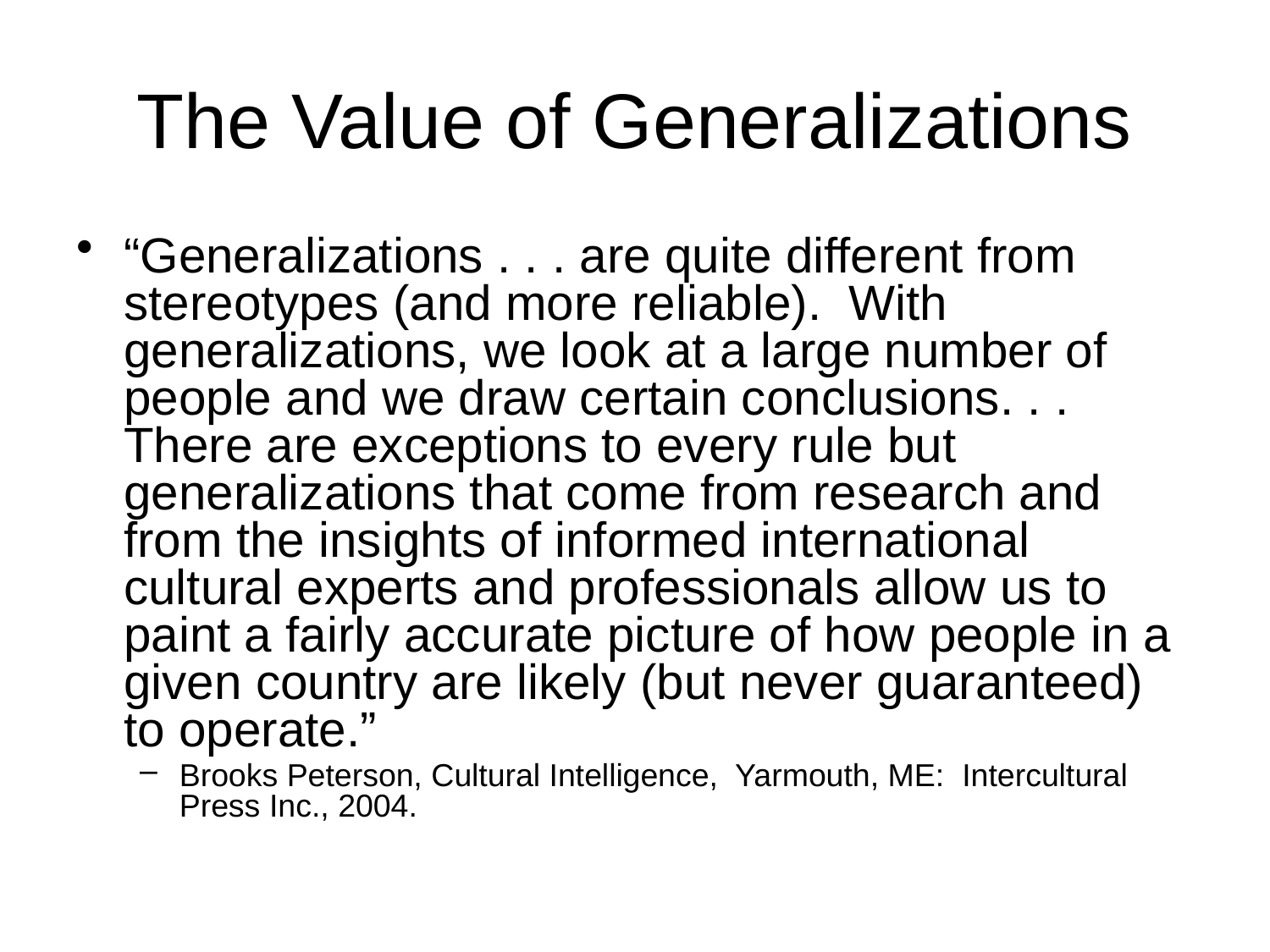

# The Value of Generalizations
“Generalizations . . . are quite different from stereotypes (and more reliable).  With generalizations, we look at a large number of people and we draw certain conclusions. . . There are exceptions to every rule but generalizations that come from research and from the insights of informed international cultural experts and professionals allow us to paint a fairly accurate picture of how people in a given country are likely (but never guaranteed) to operate.”
Brooks Peterson, Cultural Intelligence,  Yarmouth, ME:  Intercultural Press Inc., 2004.